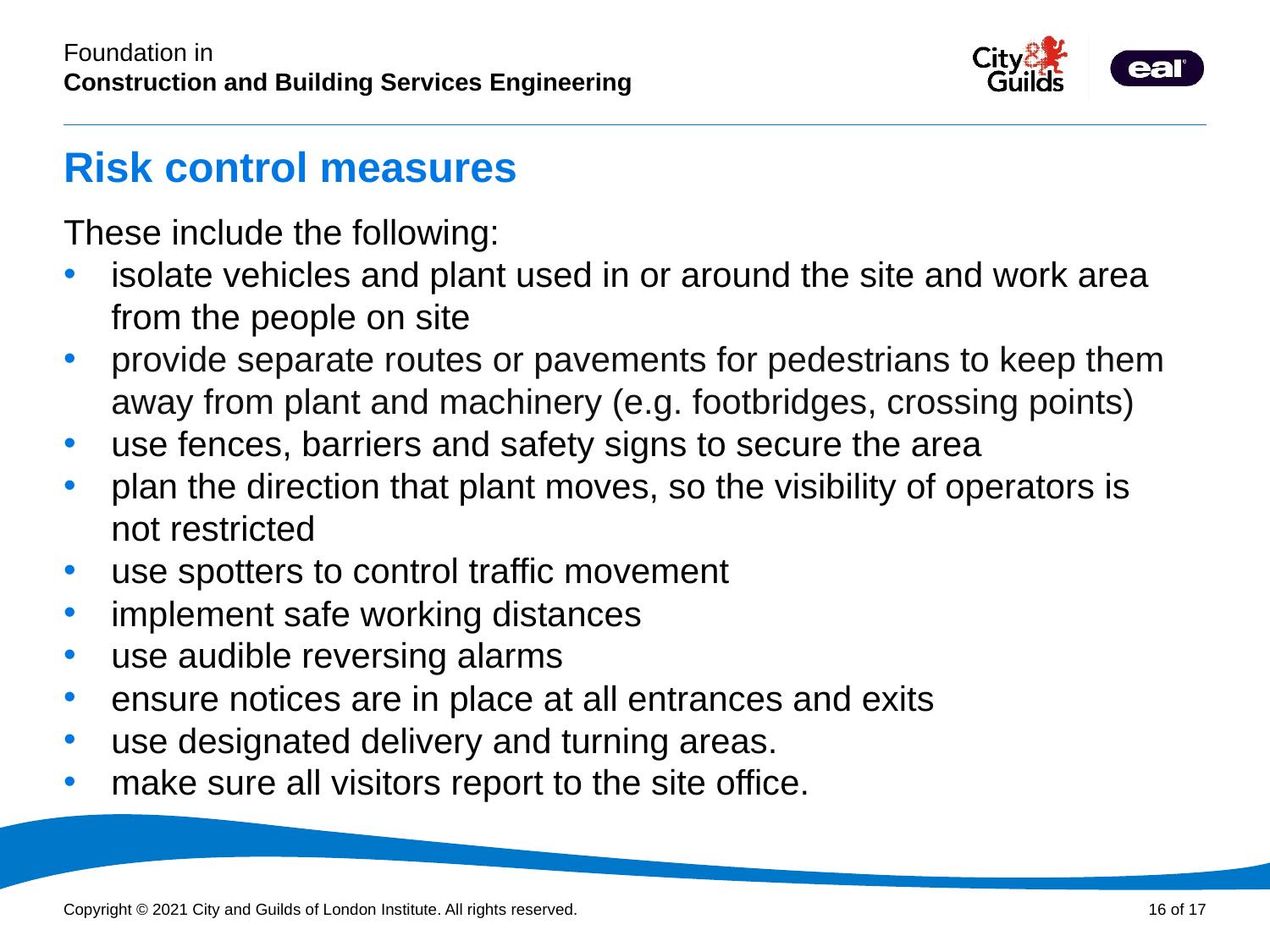

# Risk control measures
These include the following:
isolate vehicles and plant used in or around the site and work area from the people on site
provide separate routes or pavements for pedestrians to keep them away from plant and machinery (e.g. footbridges, crossing points)
use fences, barriers and safety signs to secure the area
plan the direction that plant moves, so the visibility of operators is
not restricted
use spotters to control traffic movement
implement safe working distances
use audible reversing alarms
ensure notices are in place at all entrances and exits
use designated delivery and turning areas.
make sure all visitors report to the site office.